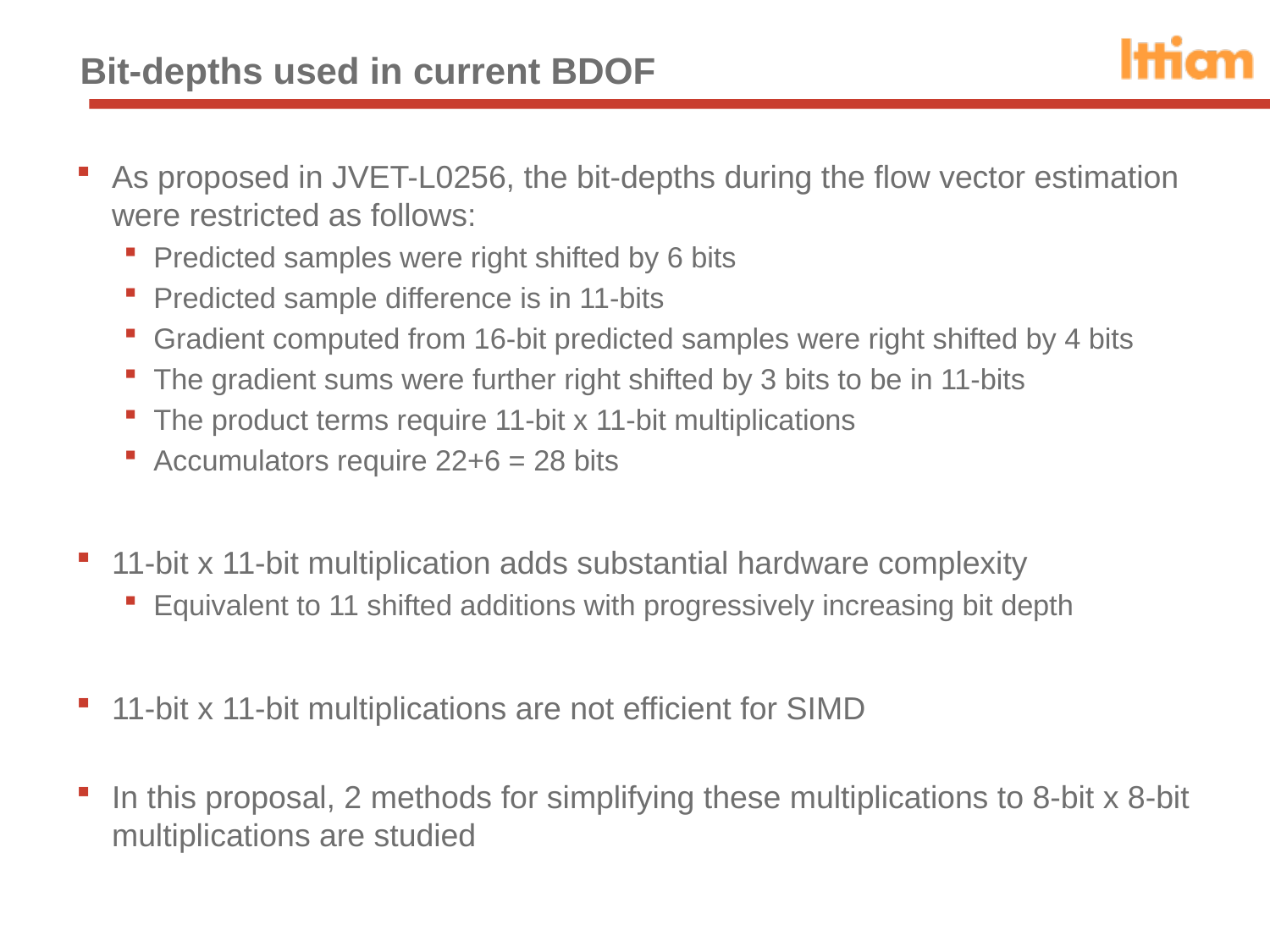

# Bit-depths used in current BDOF
As proposed in JVET-L0256, the bit-depths during the flow vector estimation were restricted as follows:
Predicted samples were right shifted by 6 bits
Predicted sample difference is in 11-bits
Gradient computed from 16-bit predicted samples were right shifted by 4 bits
The gradient sums were further right shifted by 3 bits to be in 11-bits
The product terms require 11-bit x 11-bit multiplications
Accumulators require 22+6 = 28 bits

11-bit x 11-bit multiplication adds substantial hardware complexity
Equivalent to 11 shifted additions with progressively increasing bit depth

11-bit x 11-bit multiplications are not efficient for SIMD

In this proposal, 2 methods for simplifying these multiplications to 8-bit x 8-bit multiplications are studied